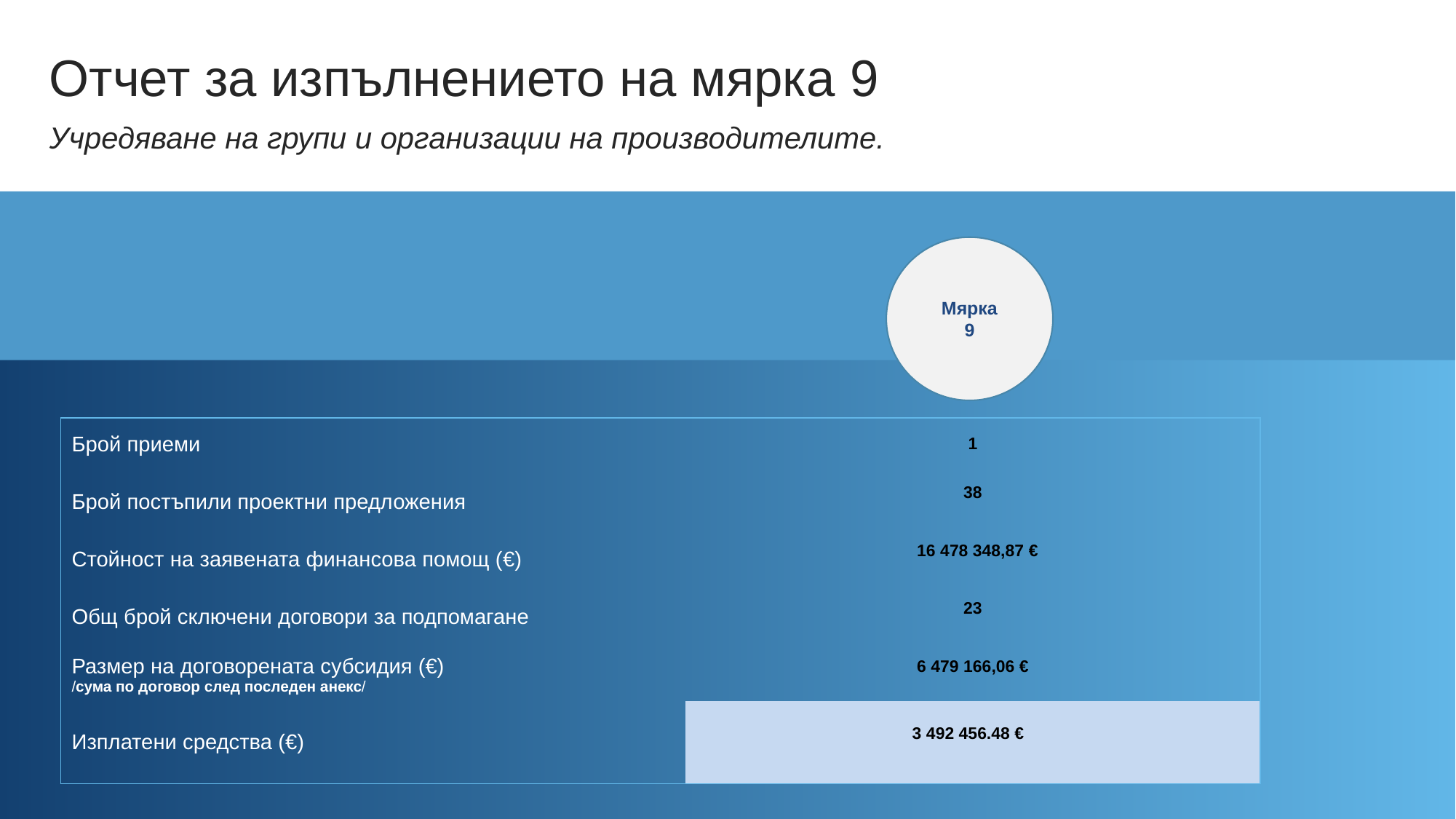

Отчет за изпълнението на мярка 9
Учредяване на групи и организации на производителите.

Mярка
9
| Брой приеми | 1 |
| --- | --- |
| Брой постъпили проектни предложения | 38 |
| Стойност на заявената финансова помощ (€) | 16 478 348,87 € |
| Общ брой сключени договори за подпомагане | 23 |
| Размер на договорената субсидия (€) /сума по договор след последен анекс/ | 6 479 166,06 € |
| Изплатени средства (€) | 3 492 456.48 € |